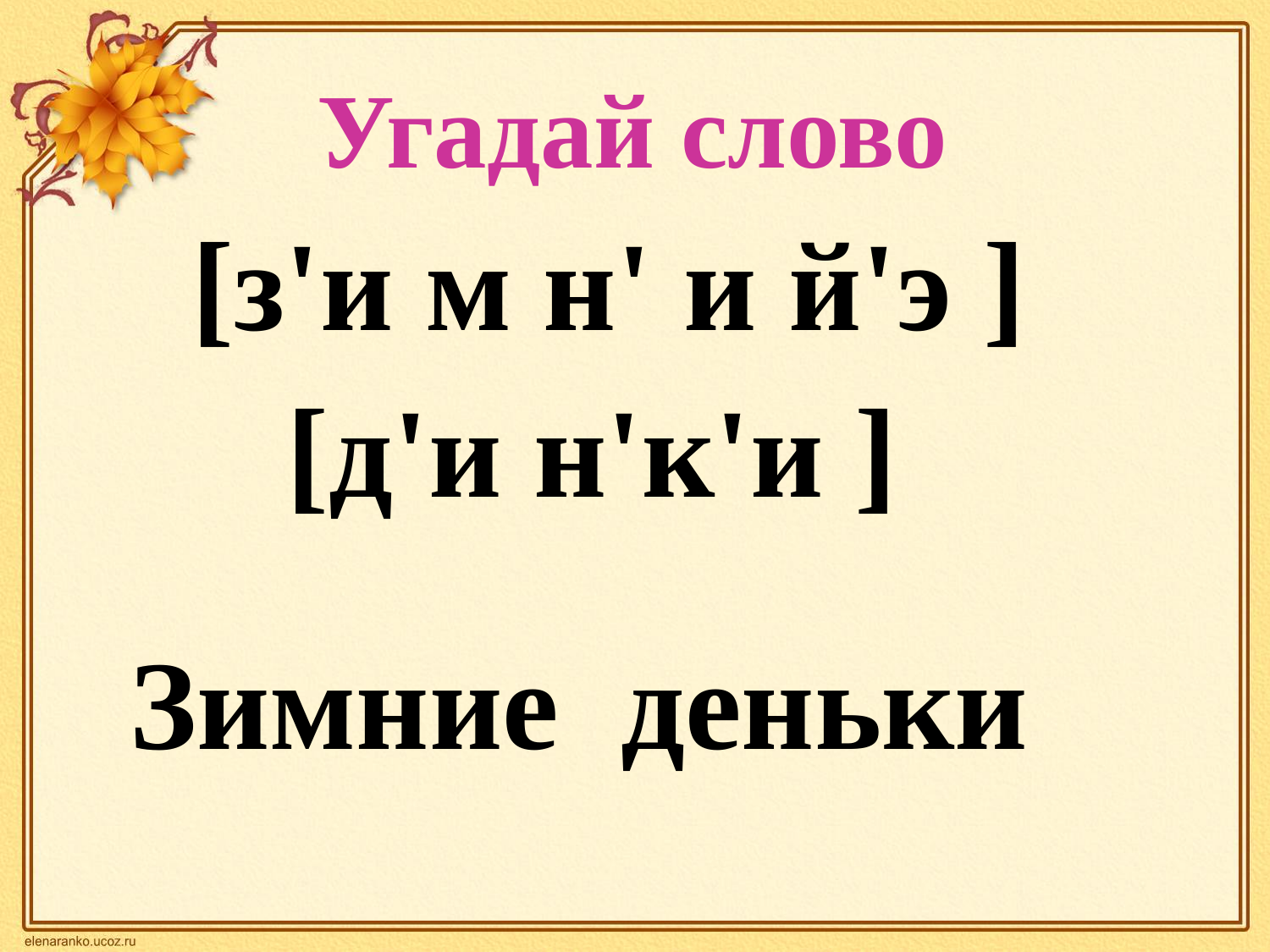

Угадай слово
[з'и м н' и й'э ]
[д'и н'к'и ]
деньки
Зимние